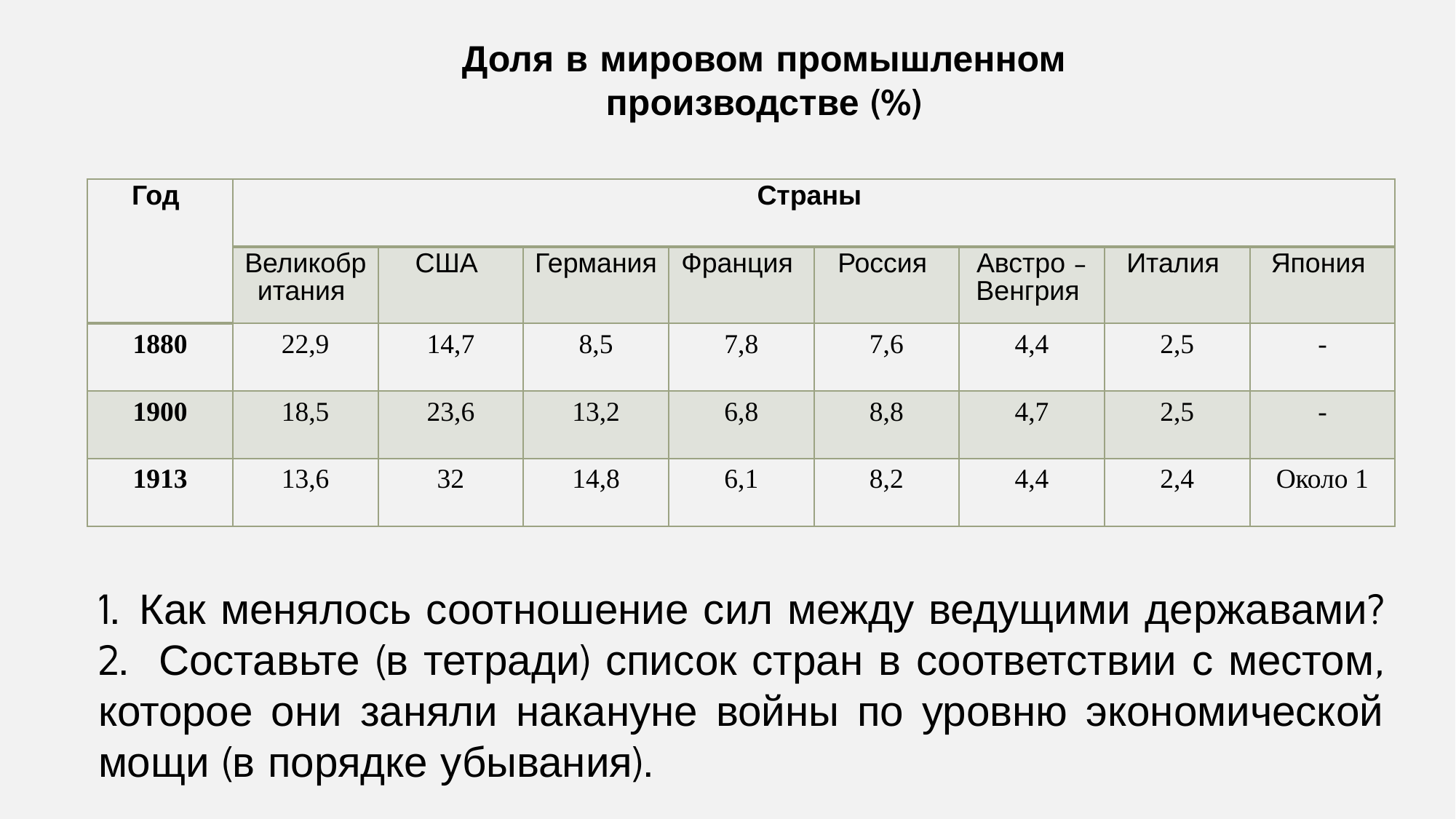

Доля в мировом промышленном производстве (%)
| Год | Страны |  |  |  |  |  |  |  |
| --- | --- | --- | --- | --- | --- | --- | --- | --- |
|  | Великобритания | США | Германия | Франция | Россия | Австро – Венгрия | Италия | Япония |
| 1880 | 22,9 | 14,7 | 8,5 | 7,8 | 7,6 | 4,4 | 2,5 | - |
| 1900 | 18,5 | 23,6 | 13,2 | 6,8 | 8,8 | 4,7 | 2,5 | - |
| 1913 | 13,6 | 32 | 14,8 | 6,1 | 8,2 | 4,4 | 2,4 | Около 1 |
Как менялось соотношение сил между ведущими державами?
2.  Составьте (в тетради) список стран в соответствии с местом, которое они заняли накануне войны по уровню экономической мощи (в порядке убывания).